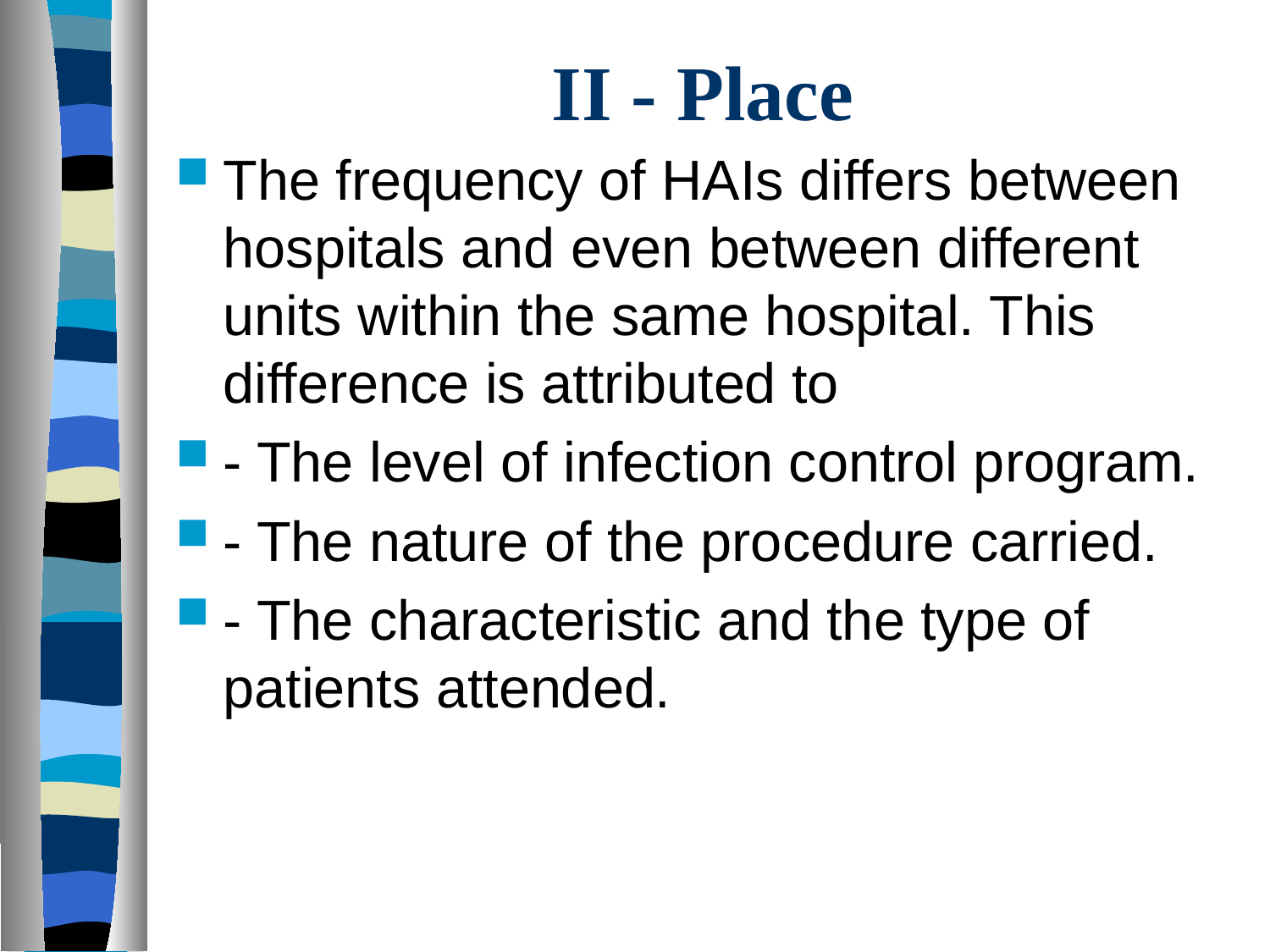

# II - Place
The frequency of HAIs differs between hospitals and even between different units within the same hospital. This difference is attributed to
- The level of infection control program.
- The nature of the procedure carried.
- The characteristic and the type of patients attended.